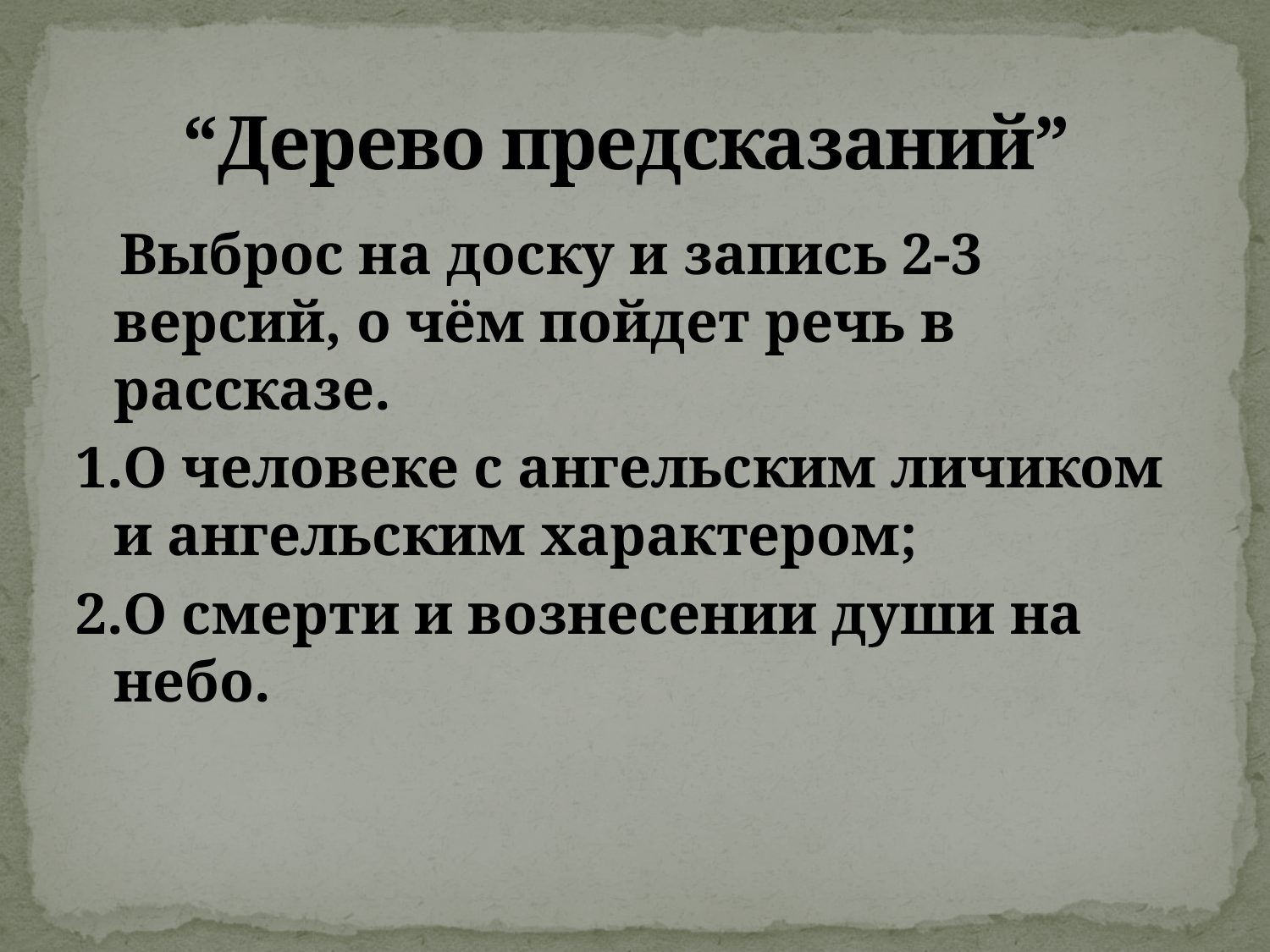

# “Дерево предсказаний”
   Выброс на доску и запись 2-3 версий, о чём пойдет речь в рассказе.
1.О человеке с ангельским личиком и ангельским характером;
2.О смерти и вознесении души на небо.